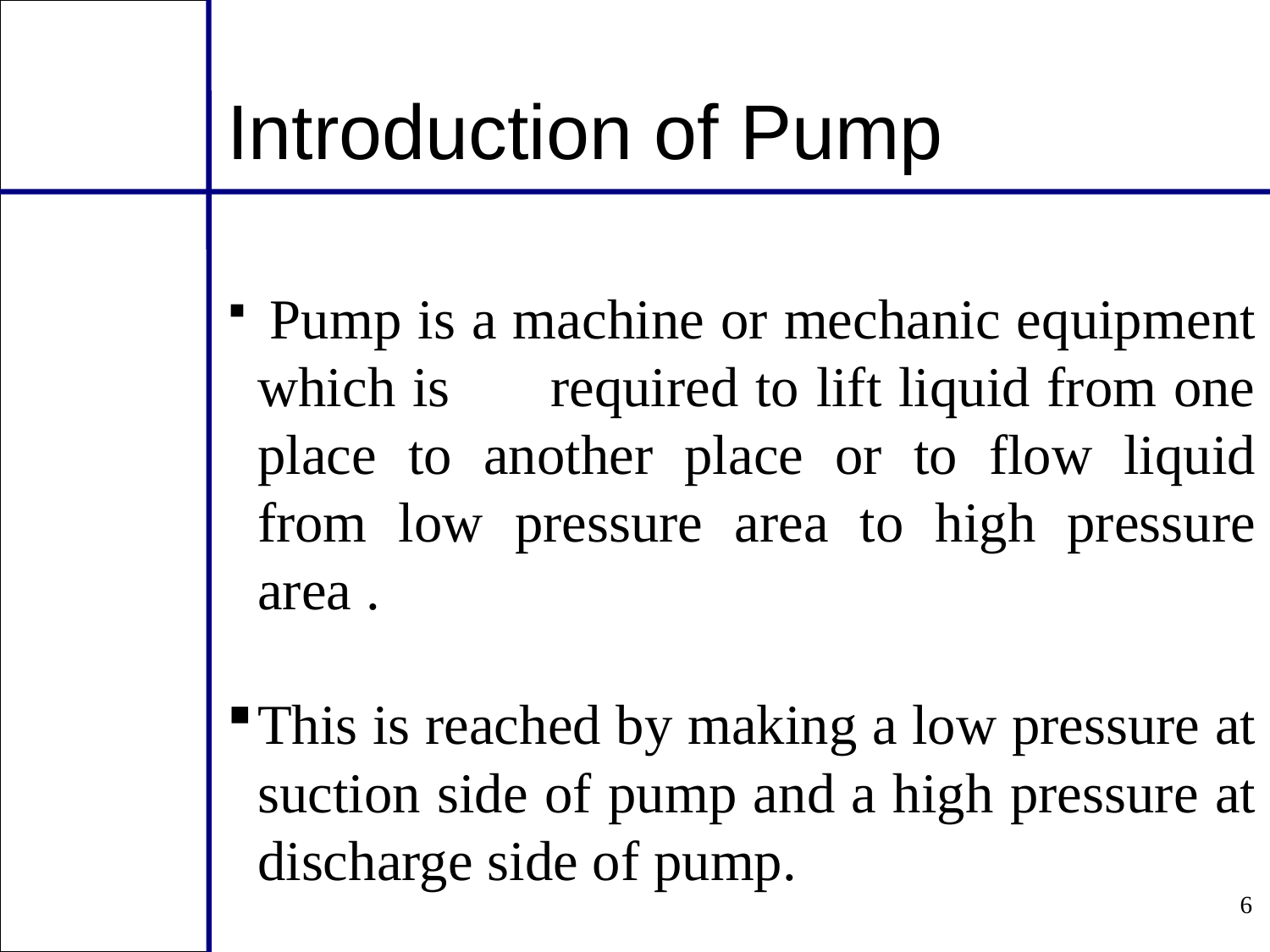

Introduction of Pump
 Pump is a machine or mechanic equipment which is      required to lift liquid from one place to another place or to flow liquid from low pressure area to high pressure area .

This is reached by making a low pressure at suction side of pump and a high pressure at discharge side of pump.
6